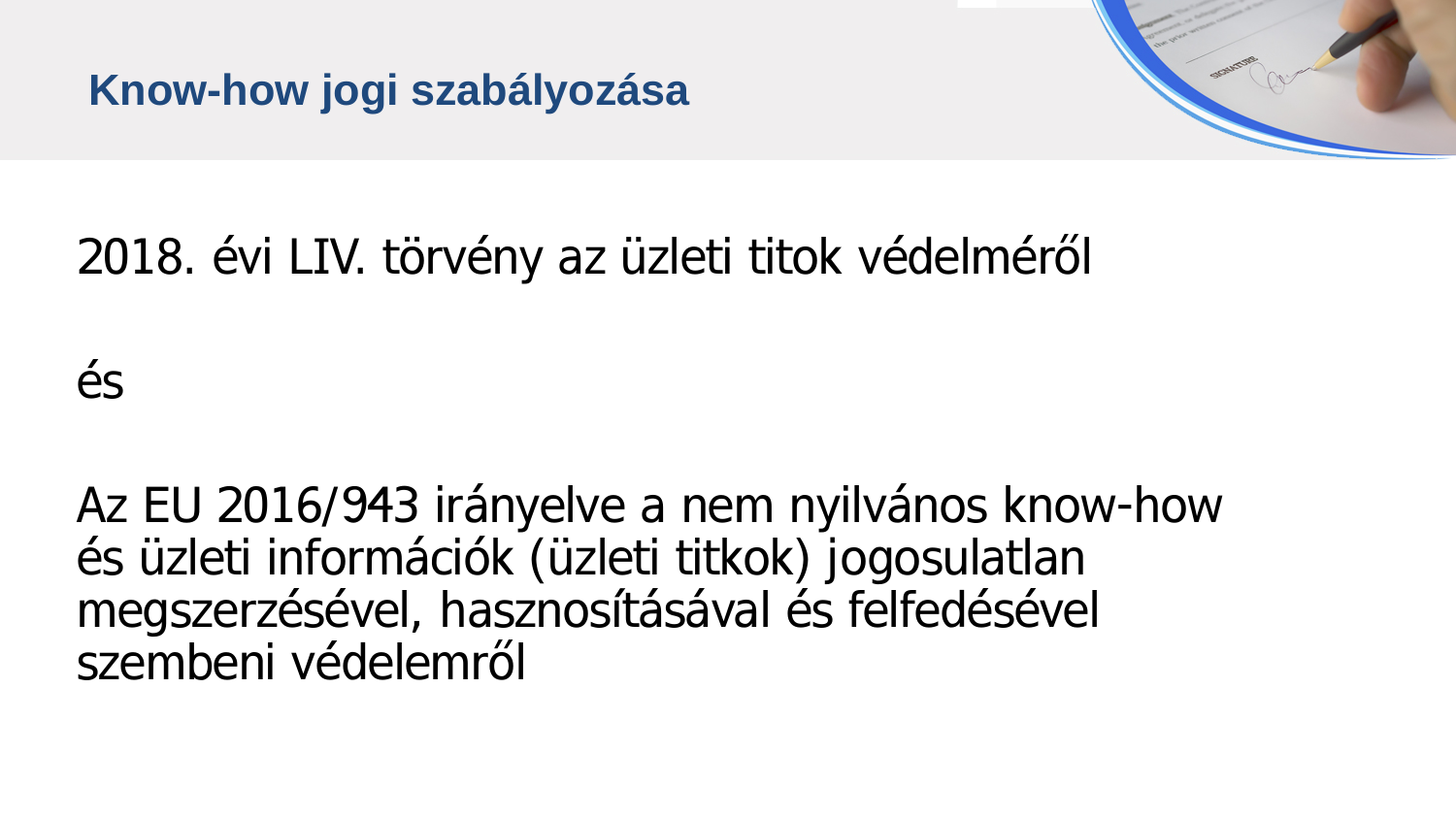

Know-how jogi szabályozása

2018. évi LIV. törvény az üzleti titok védelméről

és

Az EU 2016/943 irányelve a nem nyilvános know-how és üzleti információk (üzleti titkok) jogosulatlan
megszerzésével, hasznosításával és felfedésével
szembeni védelemről